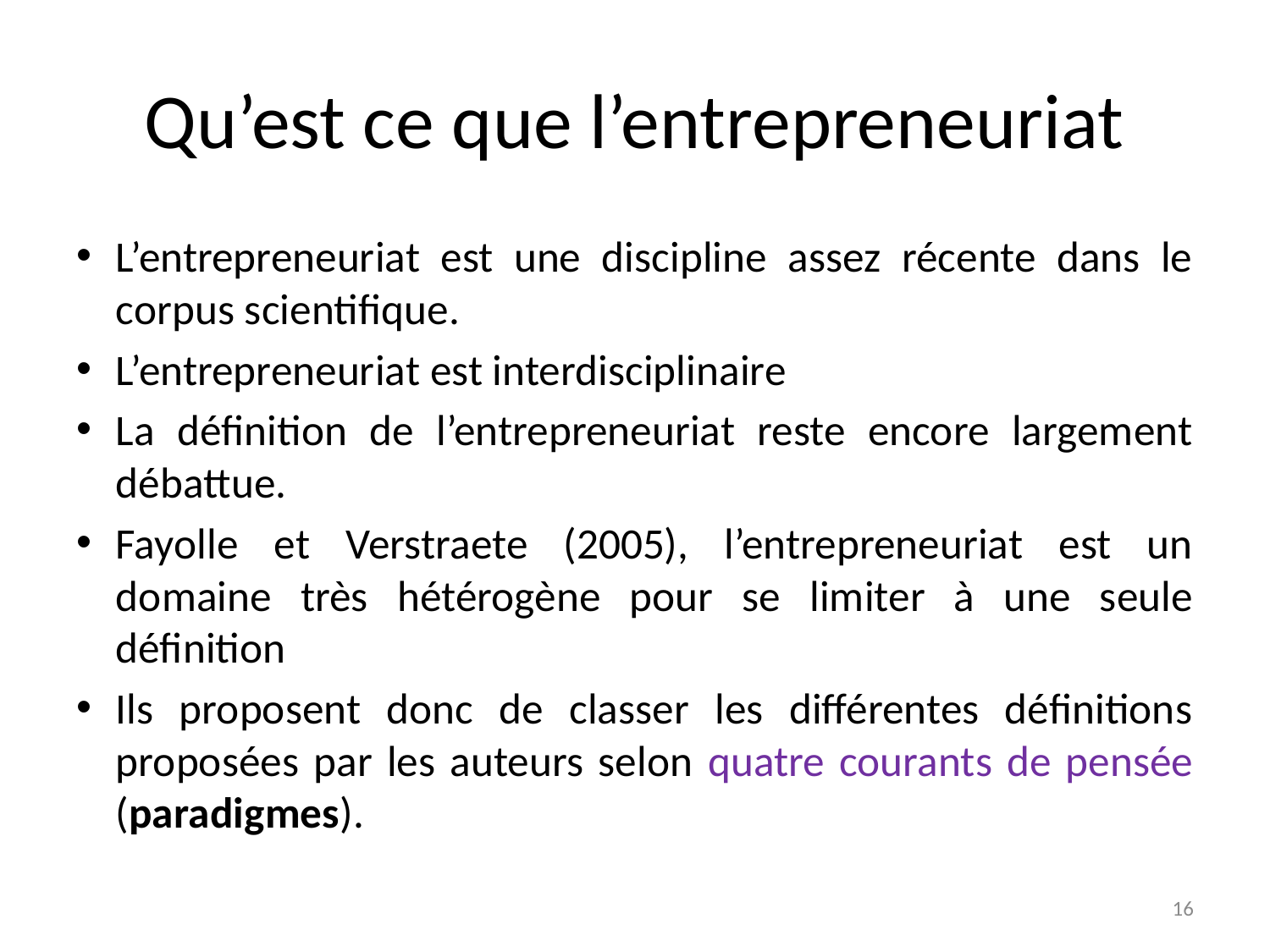

# Qu’est ce que l’entrepreneuriat
L’entrepreneuriat est une discipline assez récente dans le corpus scientifique.
L’entrepreneuriat est interdisciplinaire
La définition de l’entrepreneuriat reste encore largement débattue.
Fayolle et Verstraete (2005), l’entrepreneuriat est un domaine très hétérogène pour se limiter à une seule définition
Ils proposent donc de classer les différentes définitions proposées par les auteurs selon quatre courants de pensée (paradigmes).
16